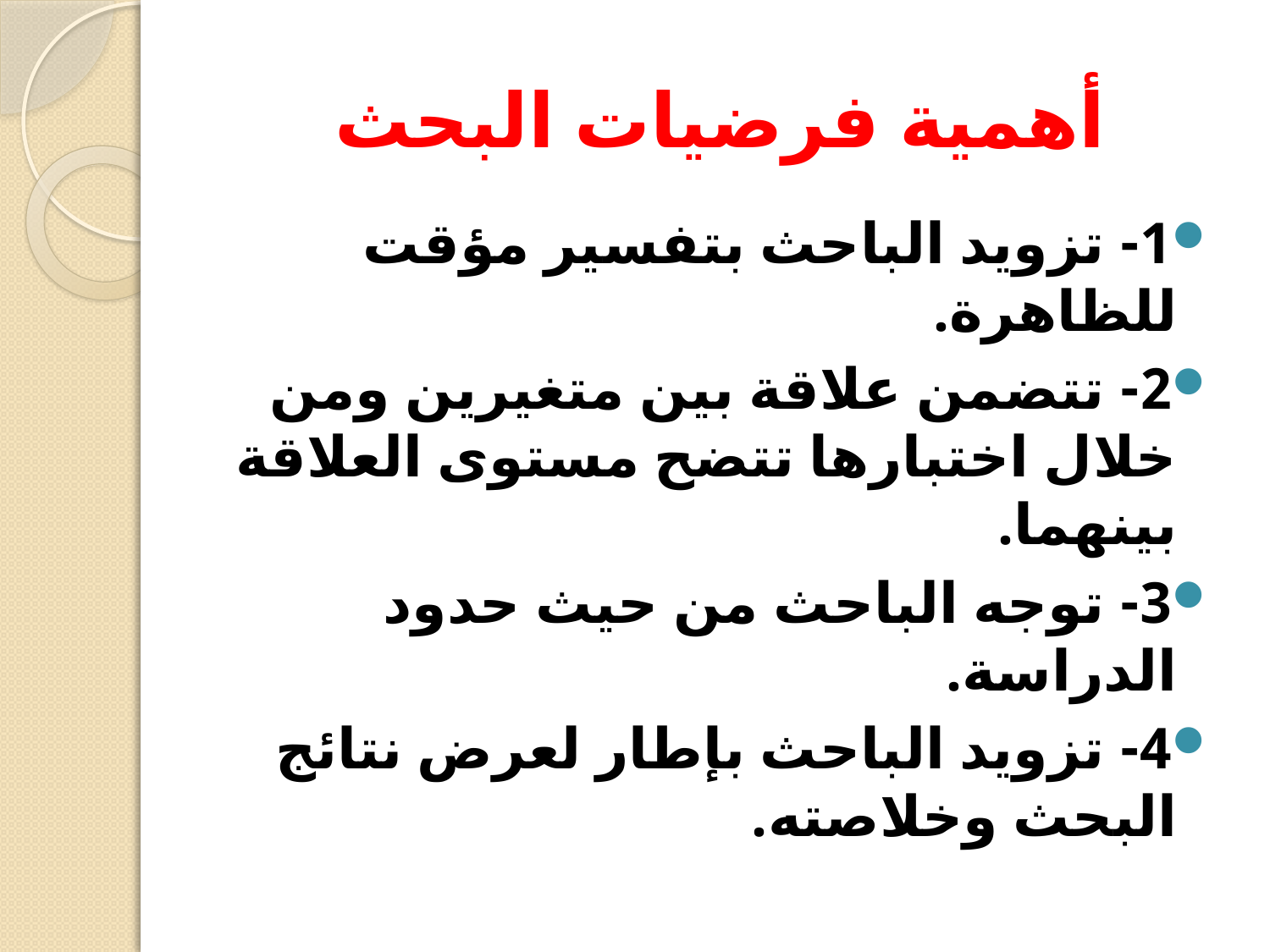

# أهمية فرضيات البحث
1- تزويد الباحث بتفسير مؤقت للظاهرة.
2- تتضمن علاقة بين متغيرين ومن خلال اختبارها تتضح مستوى العلاقة بينهما.
3- توجه الباحث من حيث حدود الدراسة.
4- تزويد الباحث بإطار لعرض نتائج البحث وخلاصته.